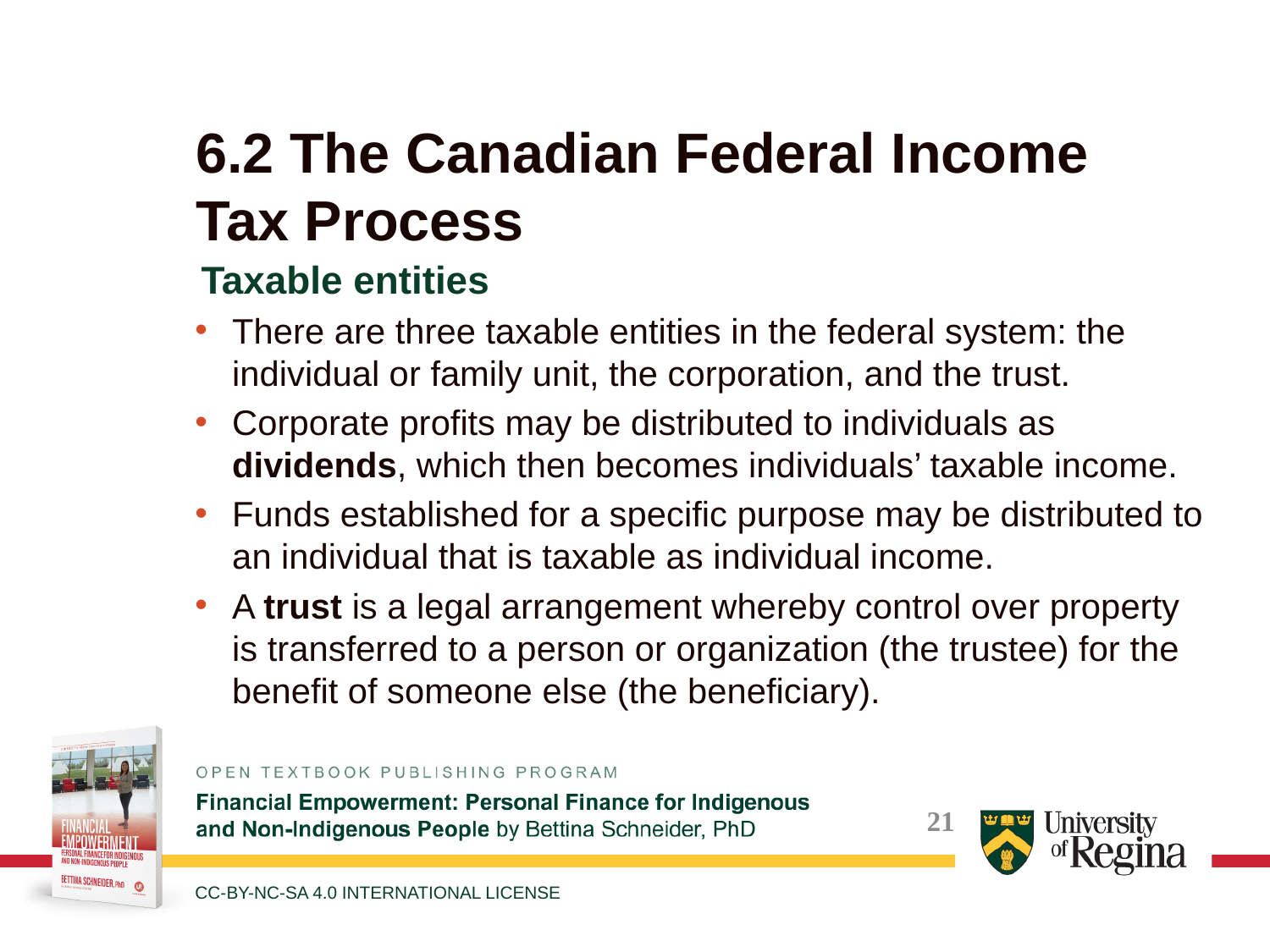

# 6.2 The Canadian Federal Income Tax Process
Taxable entities
There are three taxable entities in the federal system: the individual or family unit, the corporation, and the trust.
Corporate profits may be distributed to individuals as dividends, which then becomes individuals’ taxable income.
Funds established for a specific purpose may be distributed to an individual that is taxable as individual income.
A trust is a legal arrangement whereby control over property is transferred to a person or organization (the trustee) for the benefit of someone else (the beneficiary).
CC-BY-NC-SA 4.0 INTERNATIONAL LICENSE